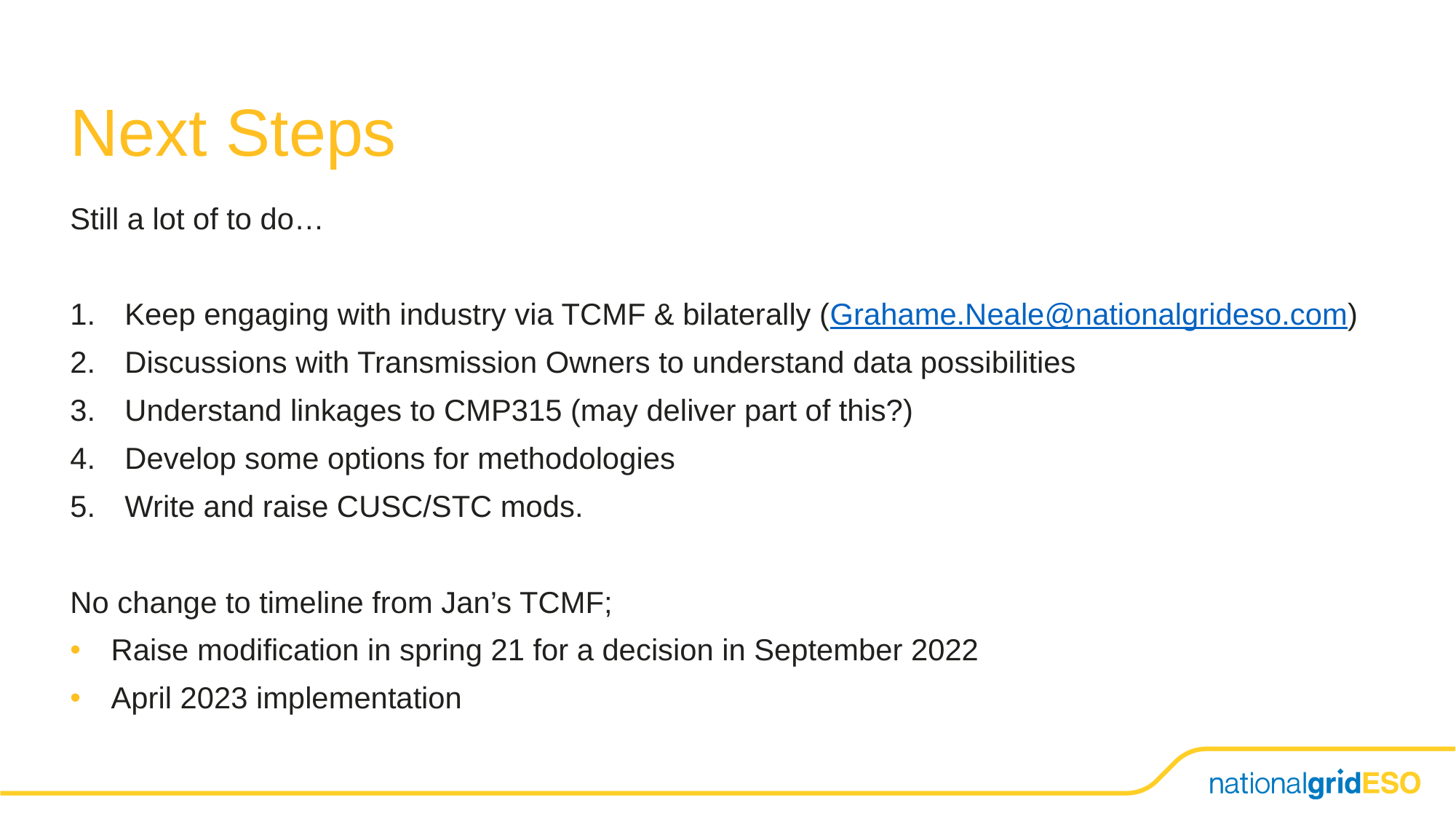

# Next Steps
Still a lot of to do…

Keep engaging with industry via TCMF & bilaterally (Grahame.Neale@nationalgrideso.com)
Discussions with Transmission Owners to understand data possibilities
Understand linkages to CMP315 (may deliver part of this?)
Develop some options for methodologies
Write and raise CUSC/STC mods.

No change to timeline from Jan’s TCMF;
Raise modification in spring 21 for a decision in September 2022
April 2023 implementation